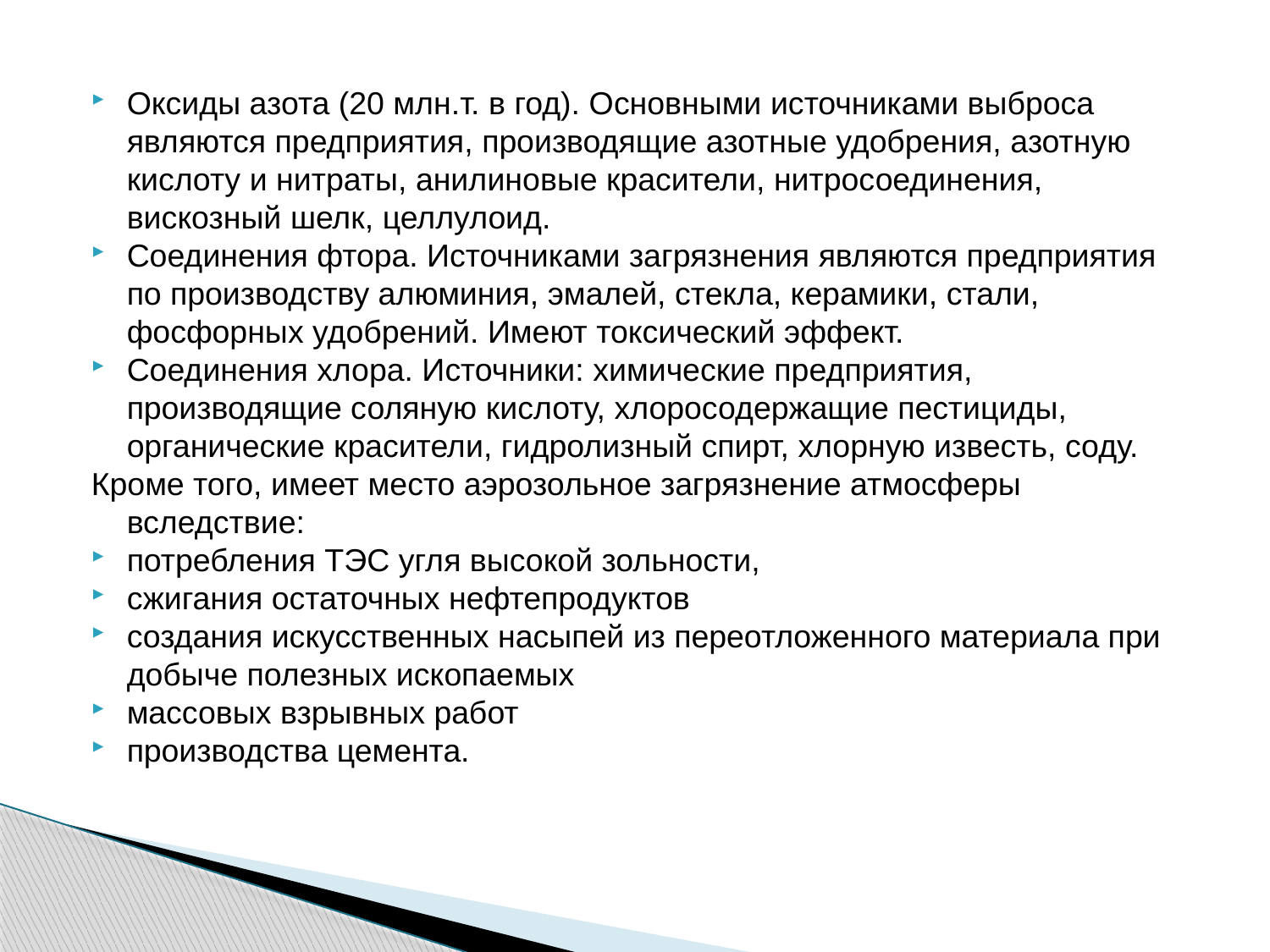

Оксиды азота (20 млн.т. в год). Основными источниками выброса являются предприятия, производящие азотные удобрения, азотную кислоту и нитраты, анилиновые красители, нитросоединения, вискозный шелк, целлулоид.
Соединения фтора. Источниками загрязнения являются предприятия по производству алюминия, эмалей, стекла, керамики, стали, фосфорных удобрений. Имеют токсический эффект.
Соединения хлора. Источники: химические предприятия, производящие соляную кислоту, хлоросодержащие пестициды, органические красители, гидролизный спирт, хлорную известь, соду.
Кроме того, имеет место аэрозольное загрязнение атмосферы вследствие:
потребления ТЭС угля высокой зольности,
сжигания остаточных нефтепродуктов
создания искусственных насыпей из переотложенного материала при добыче полезных ископаемых
массовых взрывных работ
производства цемента.